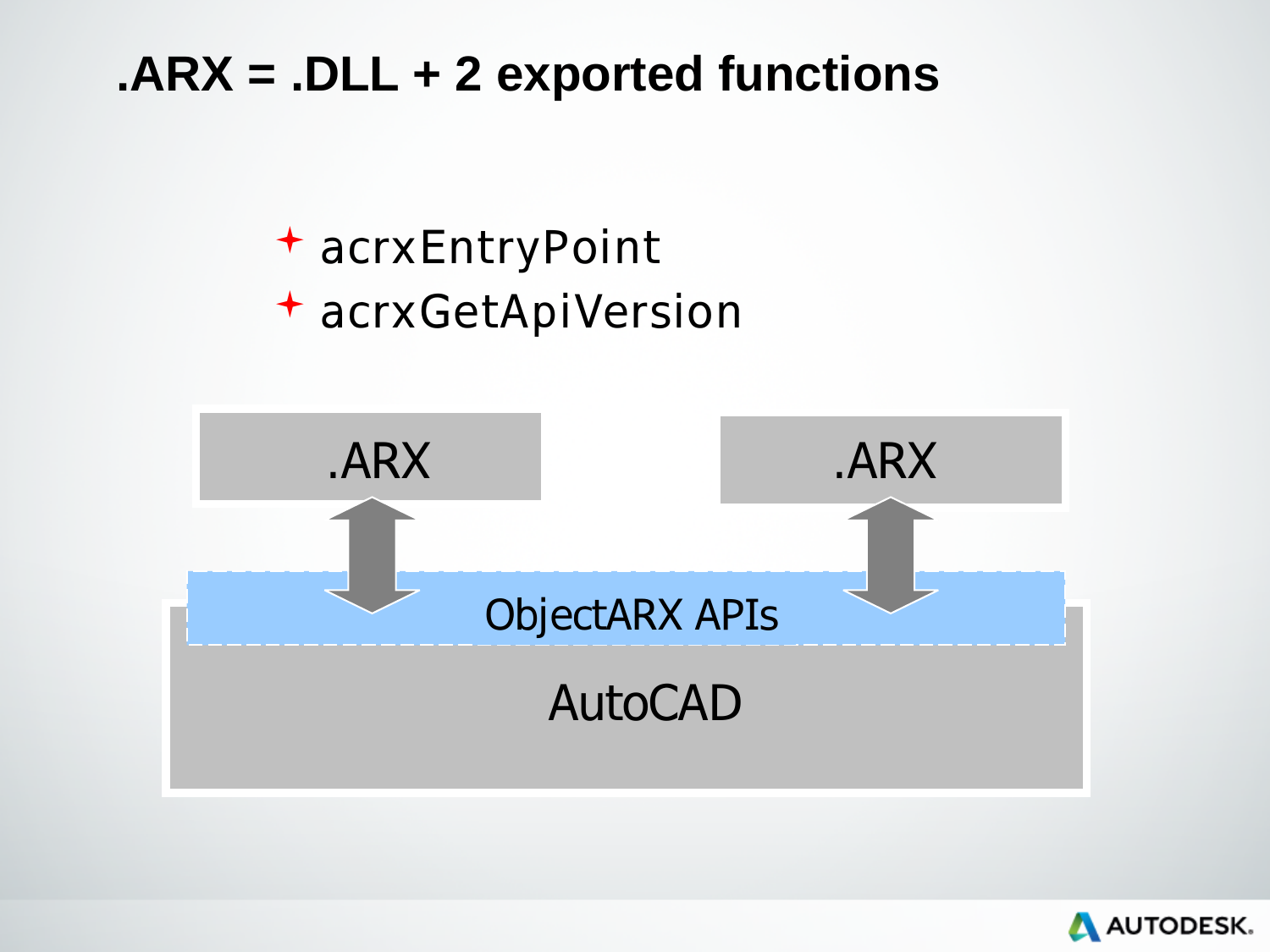

# .ARX = .DLL + 2 exported functions
acrxEntryPoint
acrxGetApiVersion
.ARX
.ARX
ObjectARX APIs
AutoCAD
.DLL
.DLL

API
.EXE